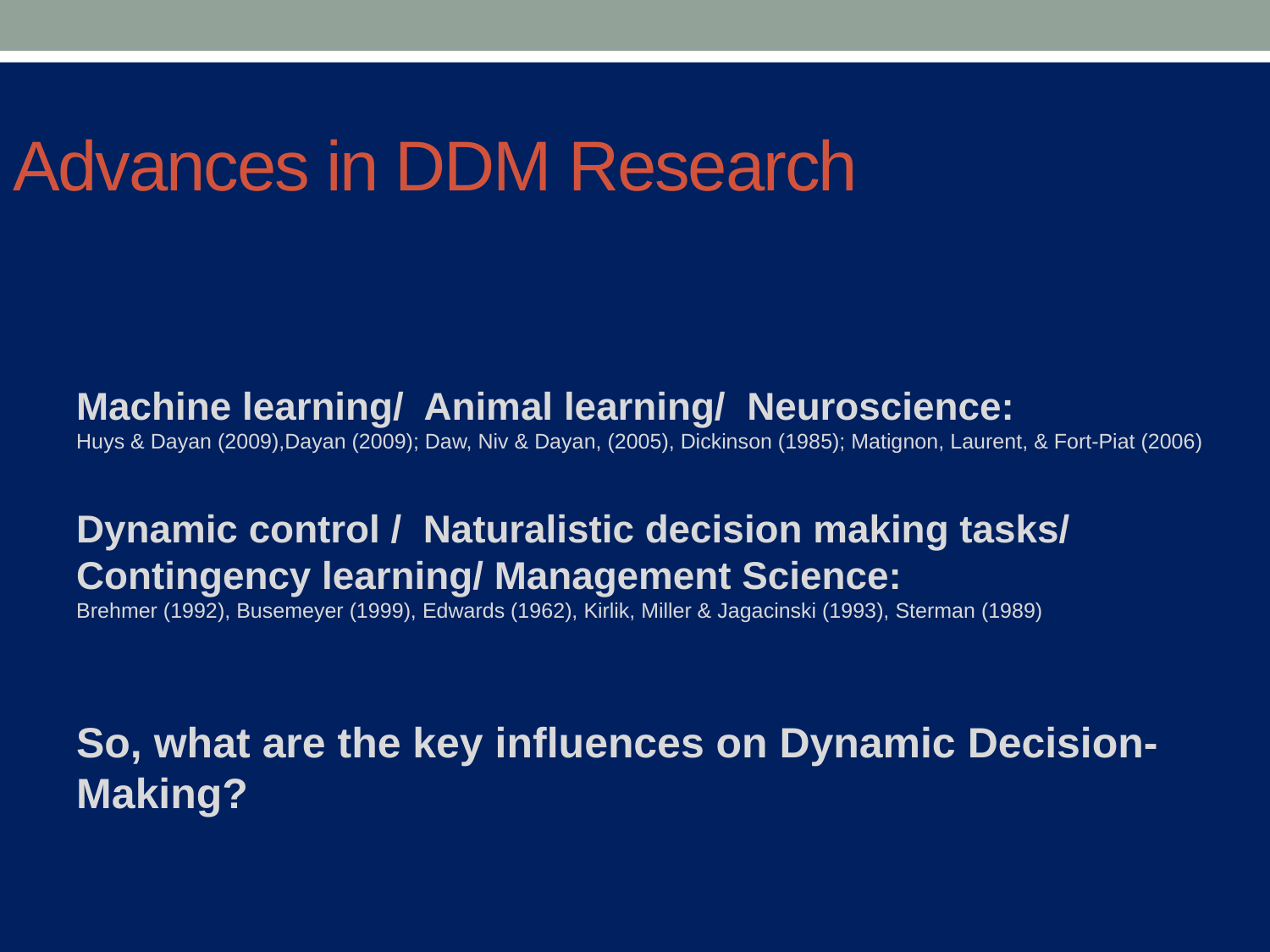

# Advances in DDM Research

Machine learning/  Animal learning/  Neuroscience:
Huys & Dayan (2009),Dayan (2009); Daw, Niv & Dayan, (2005), Dickinson (1985); Matignon, Laurent, & Fort-Piat (2006)

Dynamic control /  Naturalistic decision making tasks/  Contingency learning/ Management Science:
Brehmer (1992), Busemeyer (1999), Edwards (1962), Kirlik, Miller & Jagacinski (1993), Sterman (1989)

So, what are the key influences on Dynamic Decision-Making?